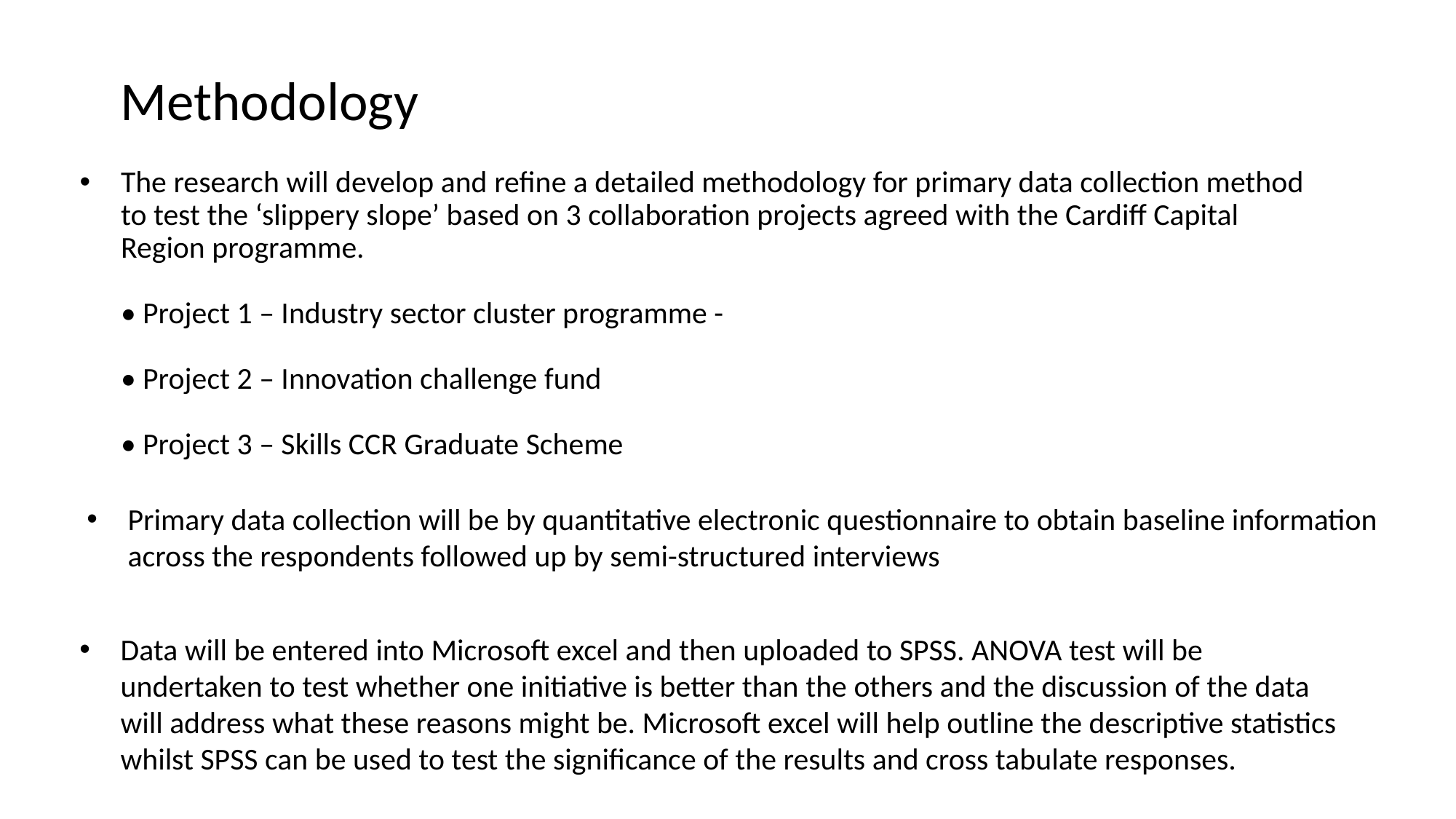

Methodology
# The research will develop and refine a detailed methodology for primary data collection method to test the ‘slippery slope’ based on 3 collaboration projects agreed with the Cardiff Capital Region programme. • Project 1 – Industry sector cluster programme - • Project 2 – Innovation challenge fund • Project 3 – Skills CCR Graduate Scheme
Primary data collection will be by quantitative electronic questionnaire to obtain baseline information across the respondents followed up by semi-structured interviews
Data will be entered into Microsoft excel and then uploaded to SPSS. ANOVA test will be undertaken to test whether one initiative is better than the others and the discussion of the data will address what these reasons might be. Microsoft excel will help outline the descriptive statistics whilst SPSS can be used to test the significance of the results and cross tabulate responses.